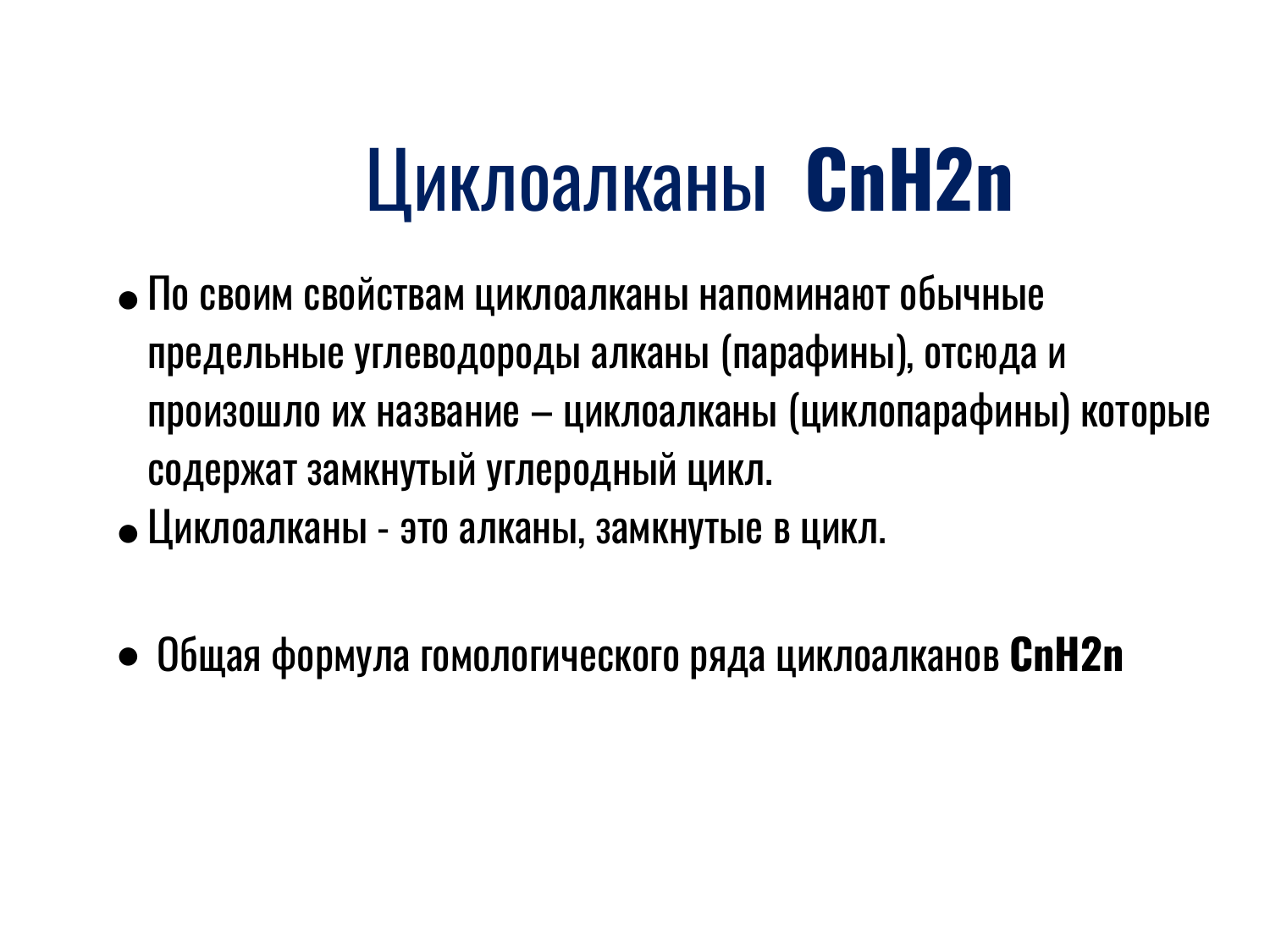

# Циклоалканы  CnH2n
По своим свойствам циклоалканы напоминают обычные предельные углеводороды алканы (парафины), отсюда и произошло их название – циклоалканы (циклопарафины) которые содержат замкнутый углеродный цикл.
Циклоалканы - это алканы, замкнутые в цикл.

 Общая формула гомологического ряда циклоалканов CnH2n